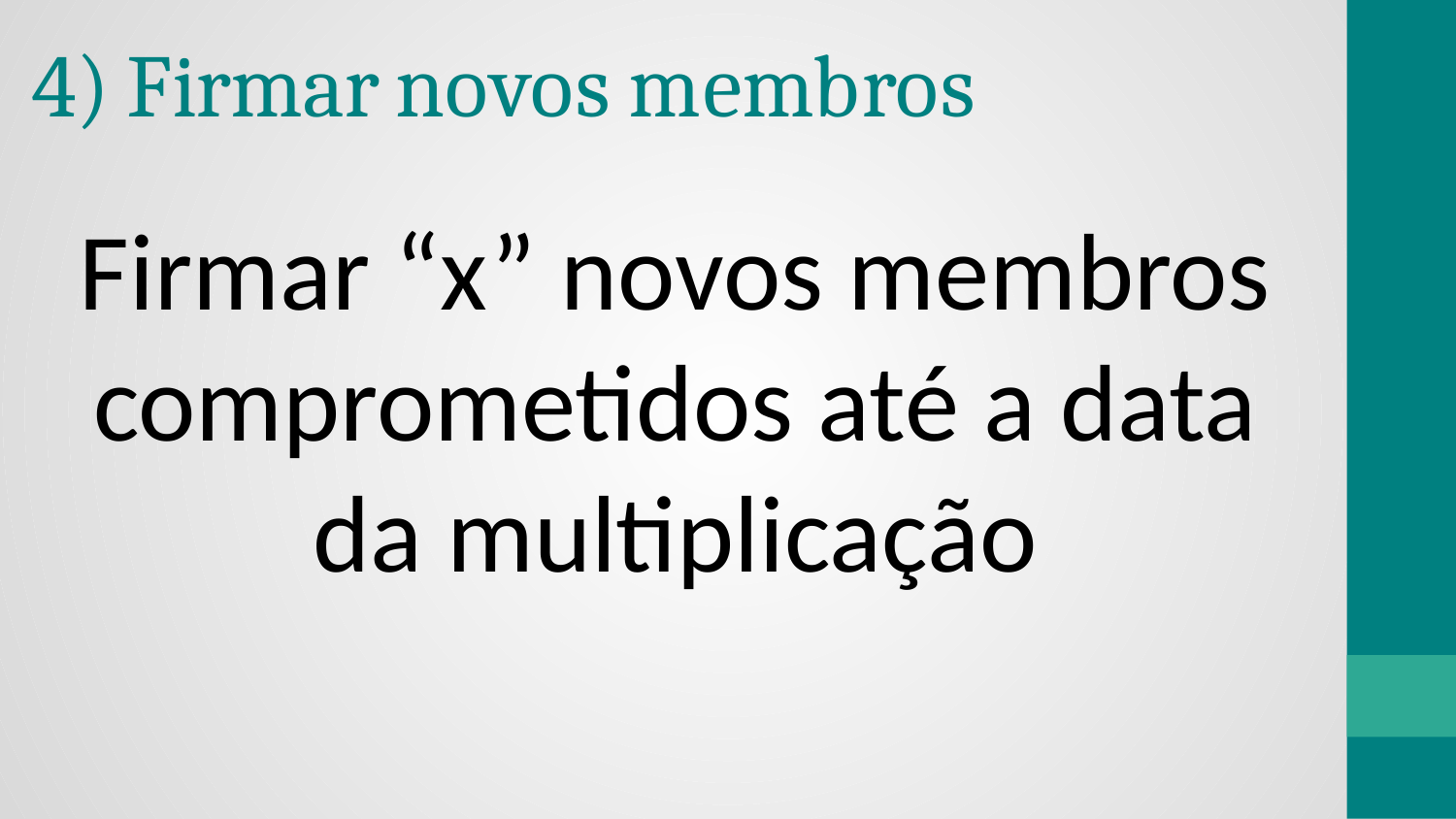

# 4) Firmar novos membros
Firmar “x” novos membros comprometidos até a data da multiplicação